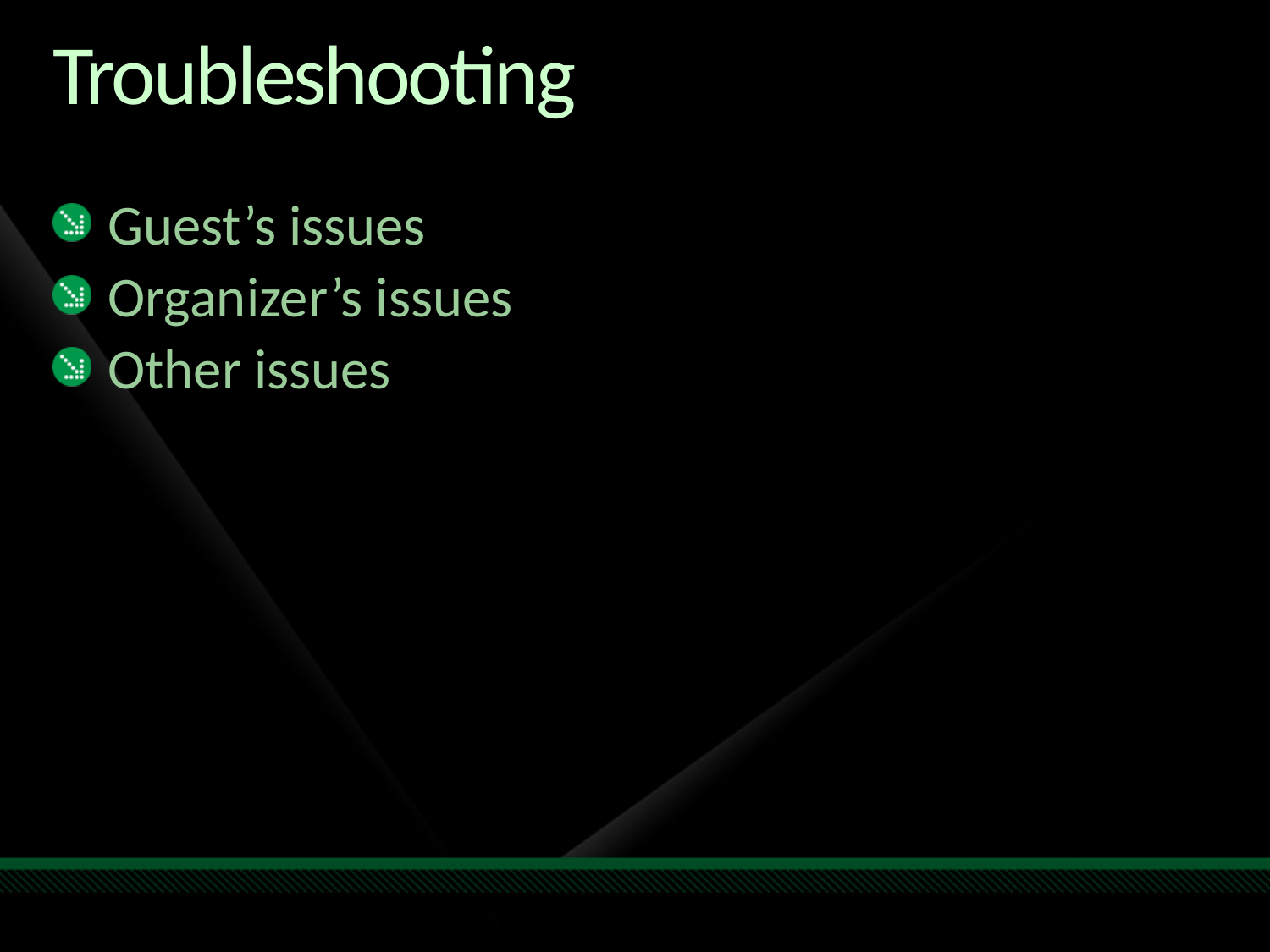

# Troubleshooting
Guest’s issues
Organizer’s issues
Other issues